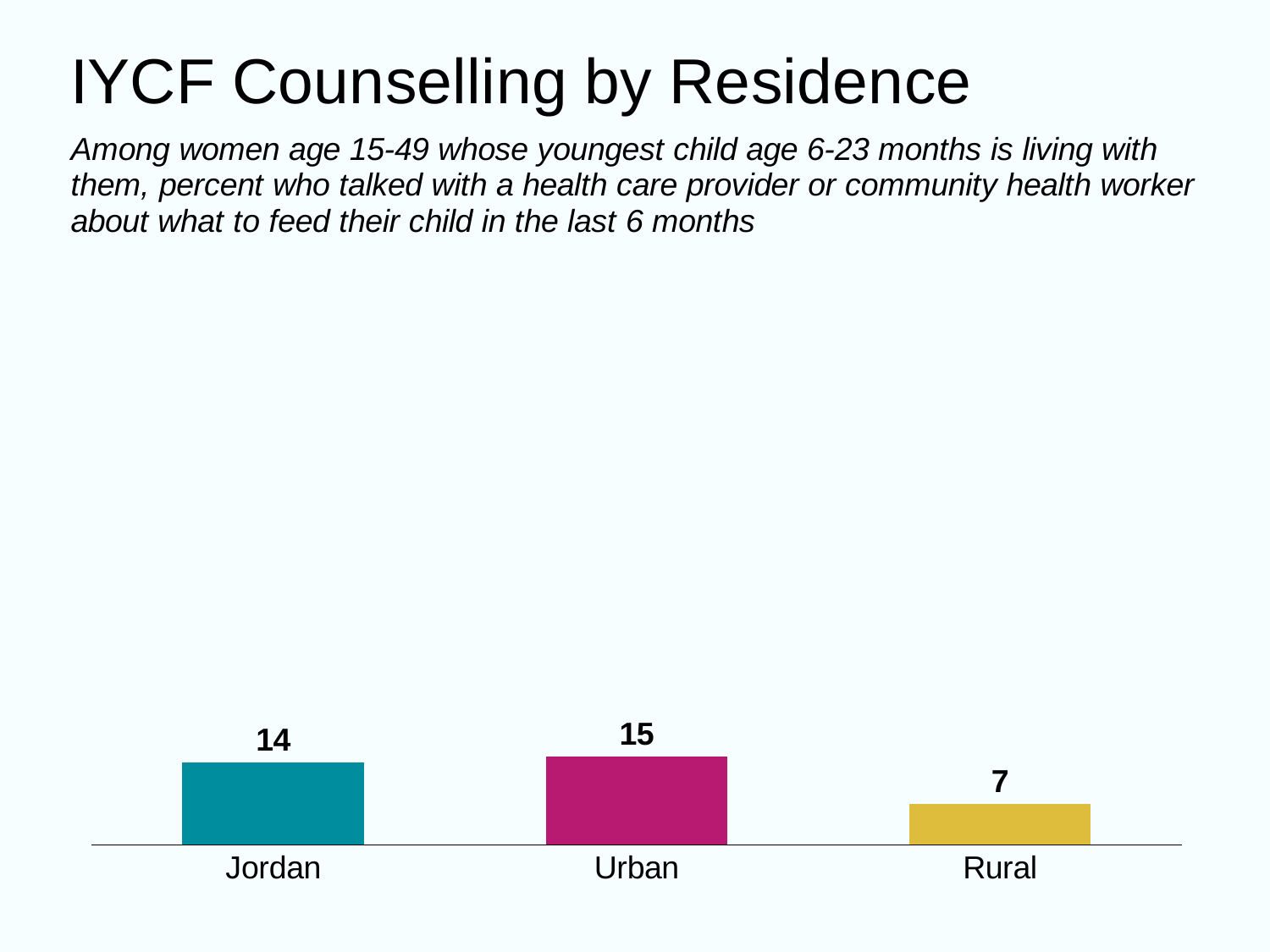

### Chart

| Category | Column1 |
|---|---|
| Jordan | 14.0 |
| Urban | 15.0 |
| Rural | 7.0 |